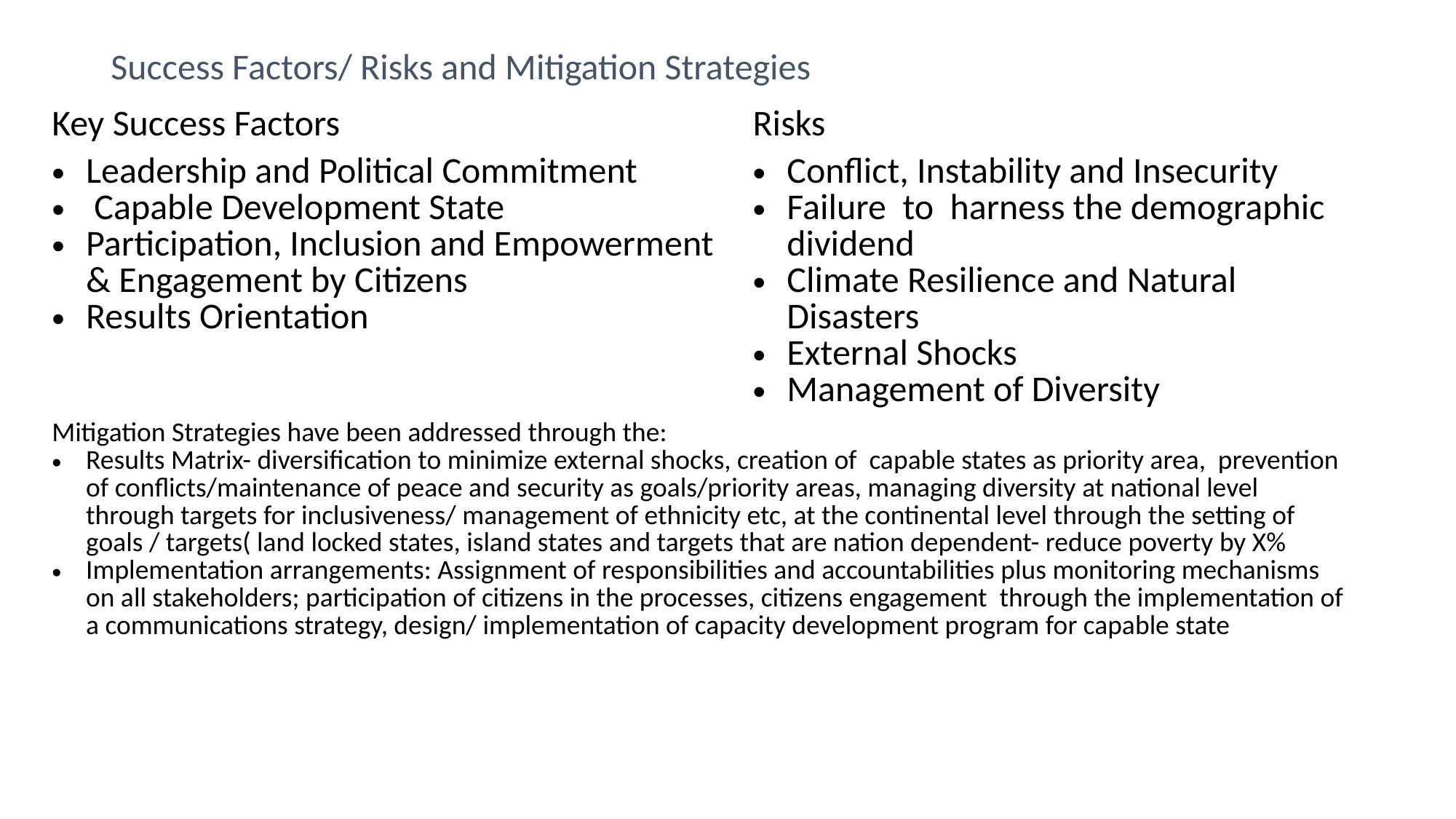

# Success Factors/ Risks and Mitigation Strategies
| Key Success Factors | Risks |
| --- | --- |
| Leadership and Political Commitment Capable Development State Participation, Inclusion and Empowerment & Engagement by Citizens Results Orientation | Conflict, Instability and Insecurity Failure to harness the demographic dividend Climate Resilience and Natural Disasters External Shocks Management of Diversity |
| Mitigation Strategies have been addressed through the: Results Matrix- diversification to minimize external shocks, creation of capable states as priority area, prevention of conflicts/maintenance of peace and security as goals/priority areas, managing diversity at national level through targets for inclusiveness/ management of ethnicity etc, at the continental level through the setting of goals / targets( land locked states, island states and targets that are nation dependent- reduce poverty by X% Implementation arrangements: Assignment of responsibilities and accountabilities plus monitoring mechanisms on all stakeholders; participation of citizens in the processes, citizens engagement through the implementation of a communications strategy, design/ implementation of capacity development program for capable state |  |